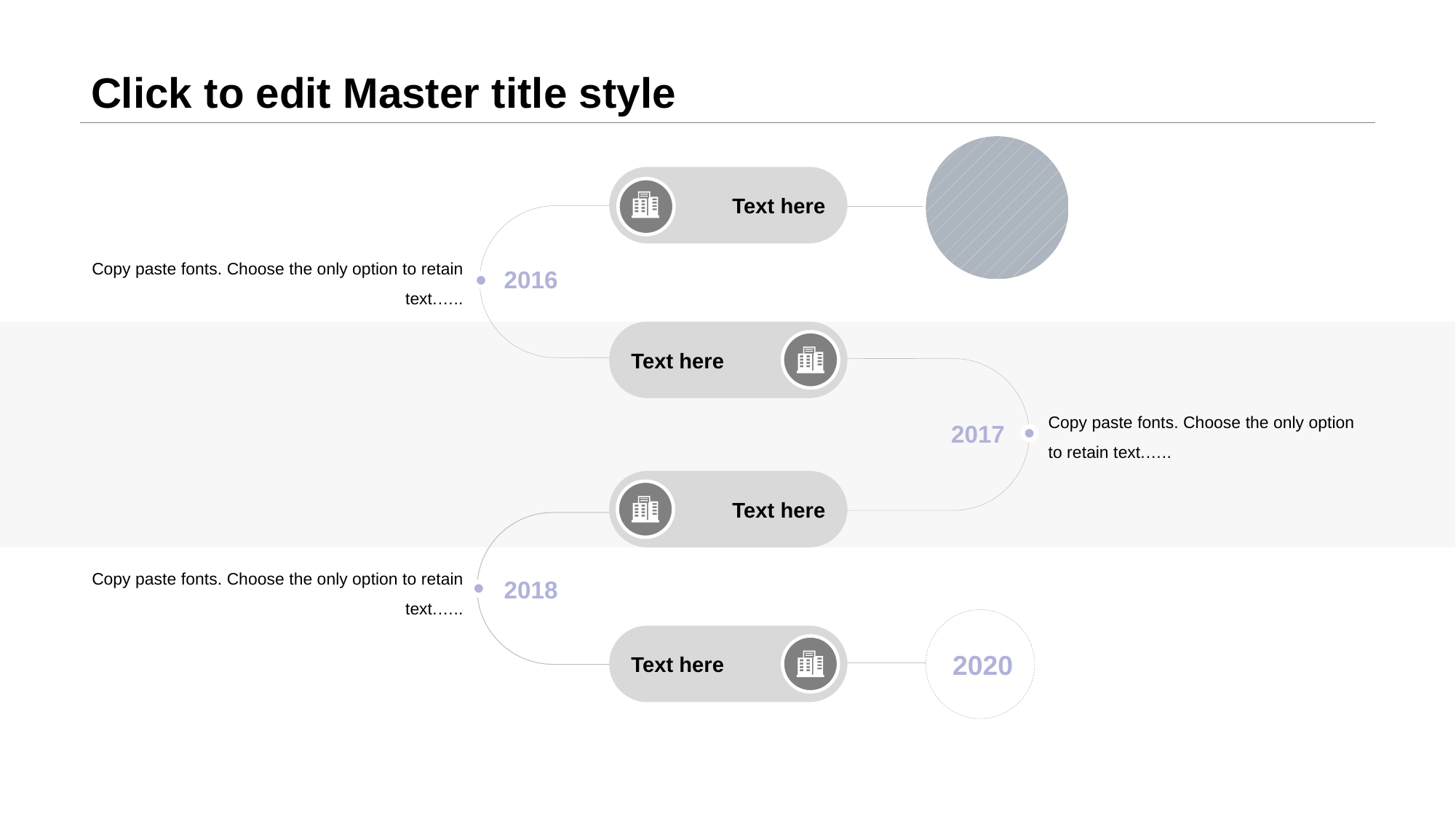

# Click to edit Master title style

Text here

Copy paste fonts. Choose the only option to retain text.…..

2016

Text here

Copy paste fonts. Choose the only option to retain text.…..

2017

Text here

Copy paste fonts. Choose the only option to retain text.…..
2018

2020
Text here

16